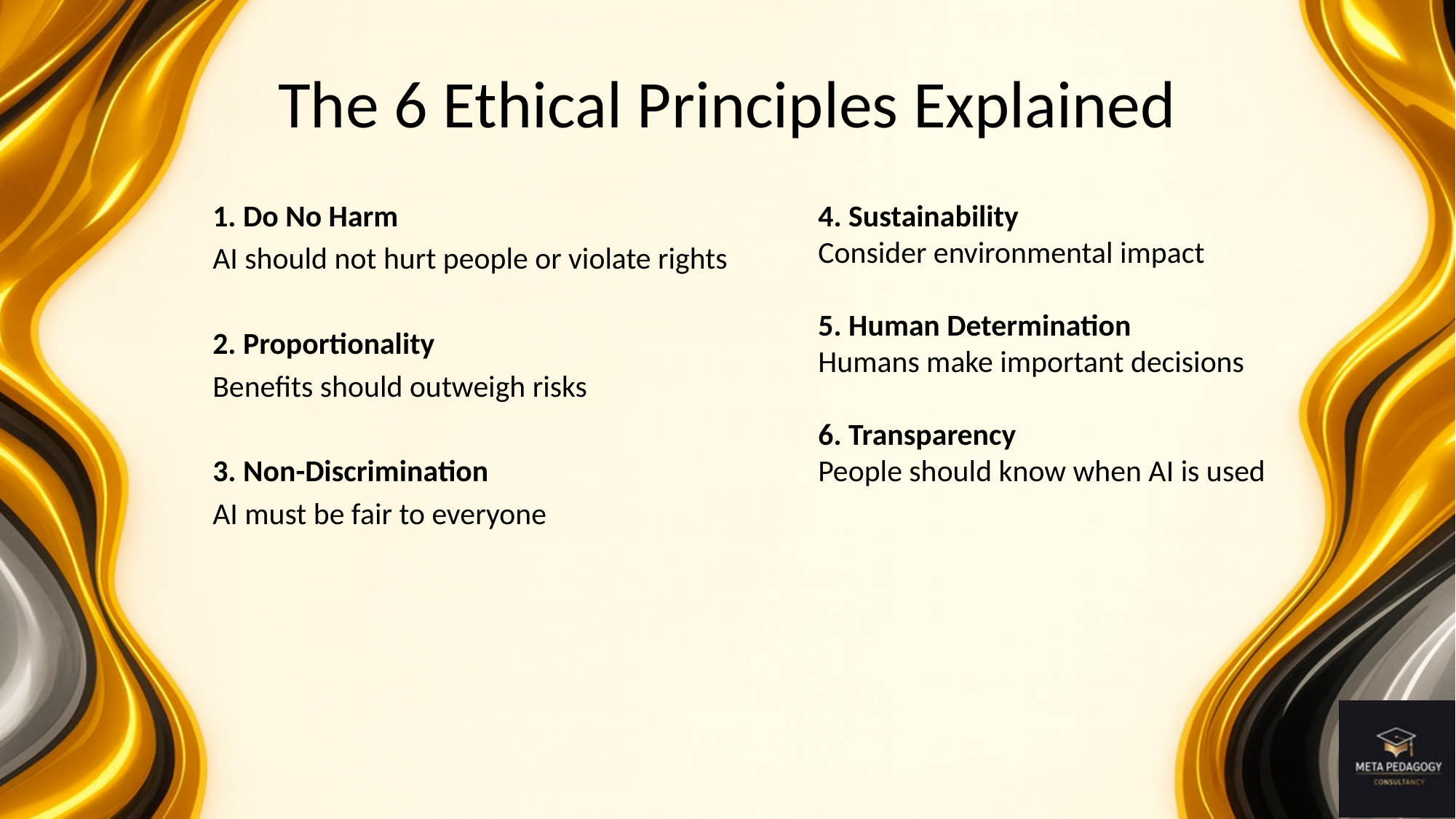

# The 6 Ethical Principles Explained
1. Do No Harm
AI should not hurt people or violate rights

2. Proportionality
Benefits should outweigh risks

3. Non-Discrimination
AI must be fair to everyone

4. Sustainability
Consider environmental impact

5. Human Determination
Humans make important decisions

6. Transparency
People should know when AI is used